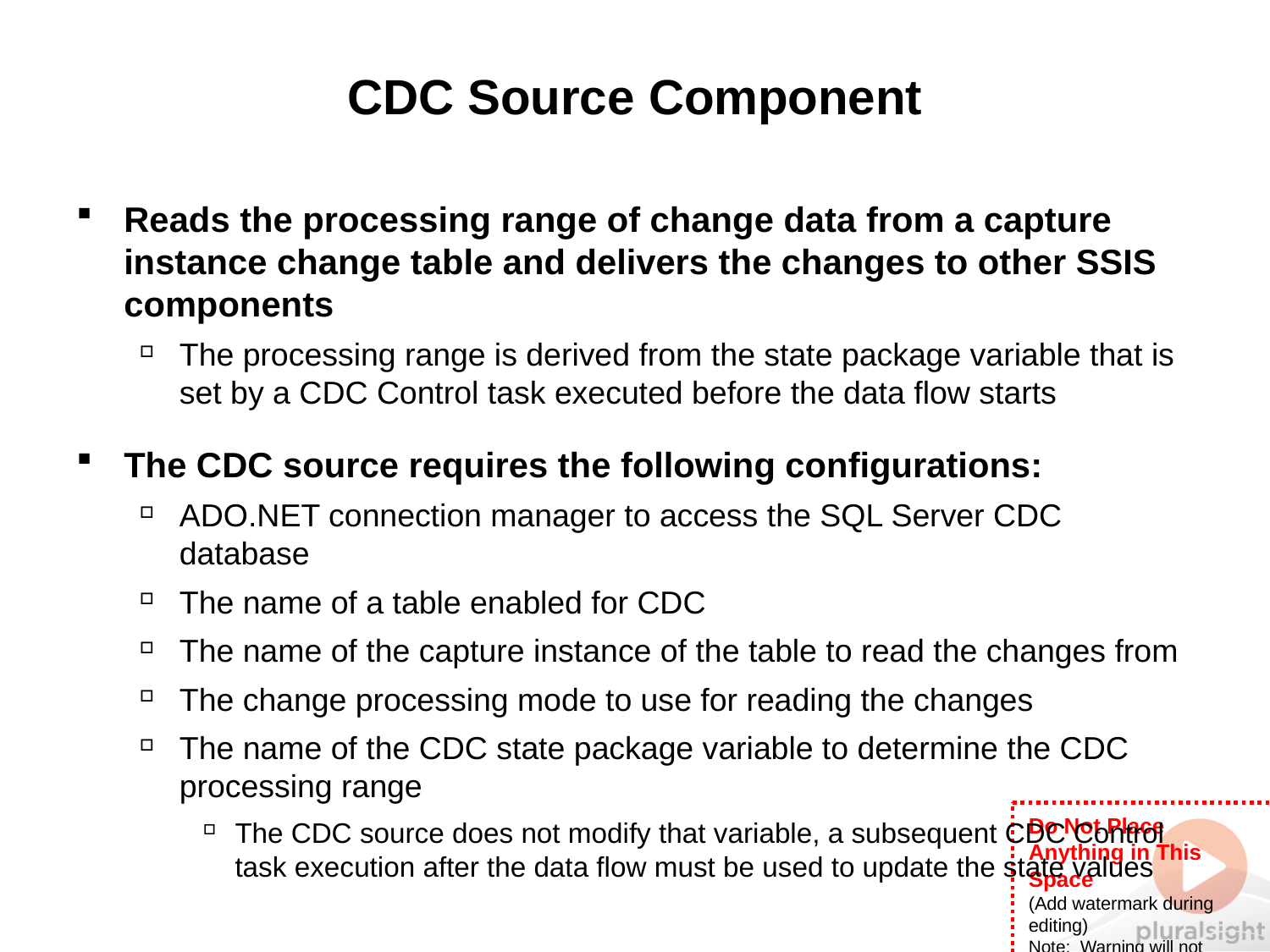

# CDC Source Component
Reads the processing range of change data from a capture instance change table and delivers the changes to other SSIS components
The processing range is derived from the state package variable that is set by a CDC Control task executed before the data flow starts
The CDC source requires the following configurations:
ADO.NET connection manager to access the SQL Server CDC database
The name of a table enabled for CDC
The name of the capture instance of the table to read the changes from
The change processing mode to use for reading the changes
The name of the CDC state package variable to determine the CDC processing range
The CDC source does not modify that variable, a subsequent CDC Control task execution after the data flow must be used to update the state values